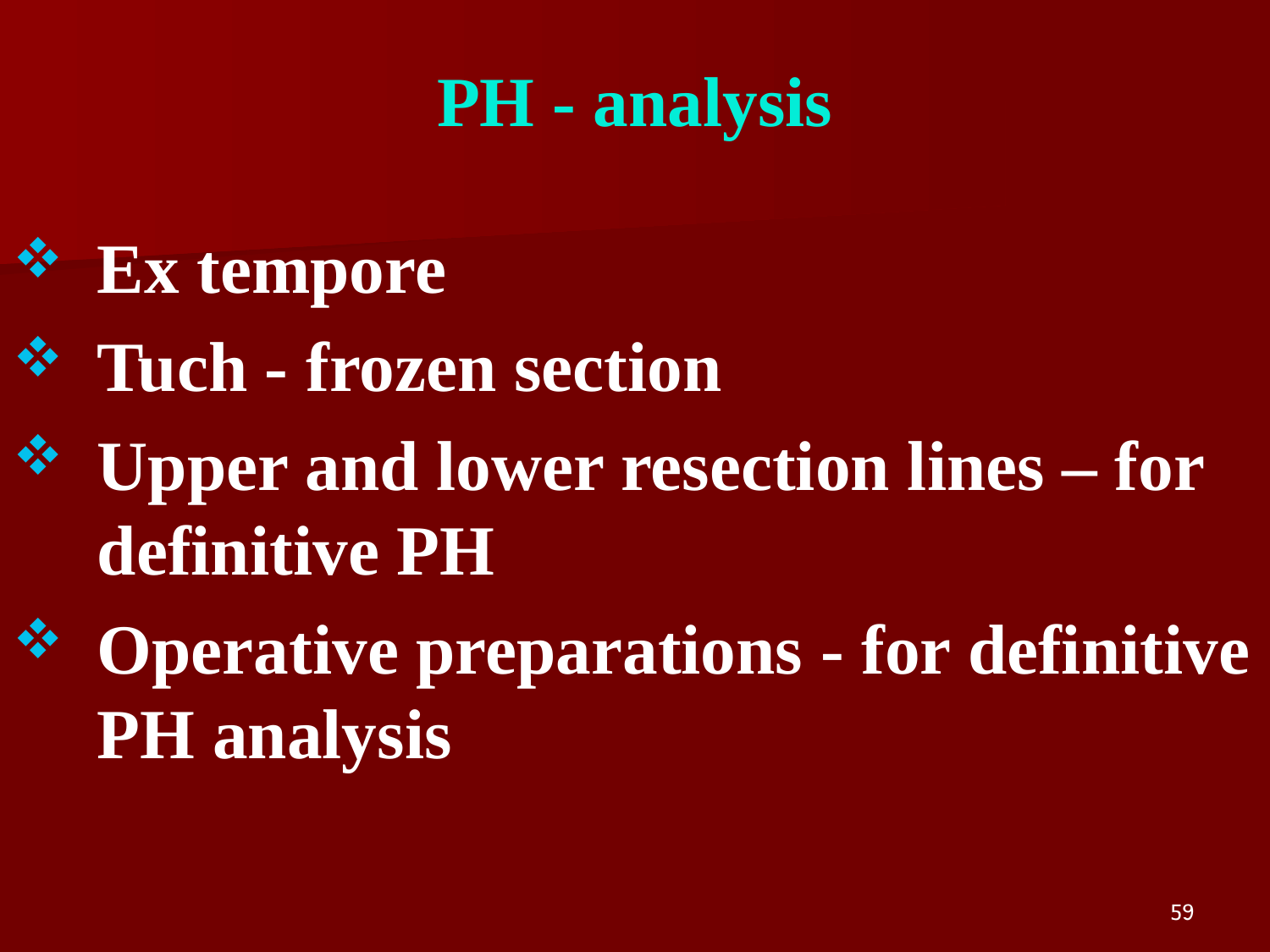

# PH - analysis
Ex tempore
Tuch - frozen section
Upper and lower resection lines – for definitive PH
Operative preparations - for definitive PH analysis
59